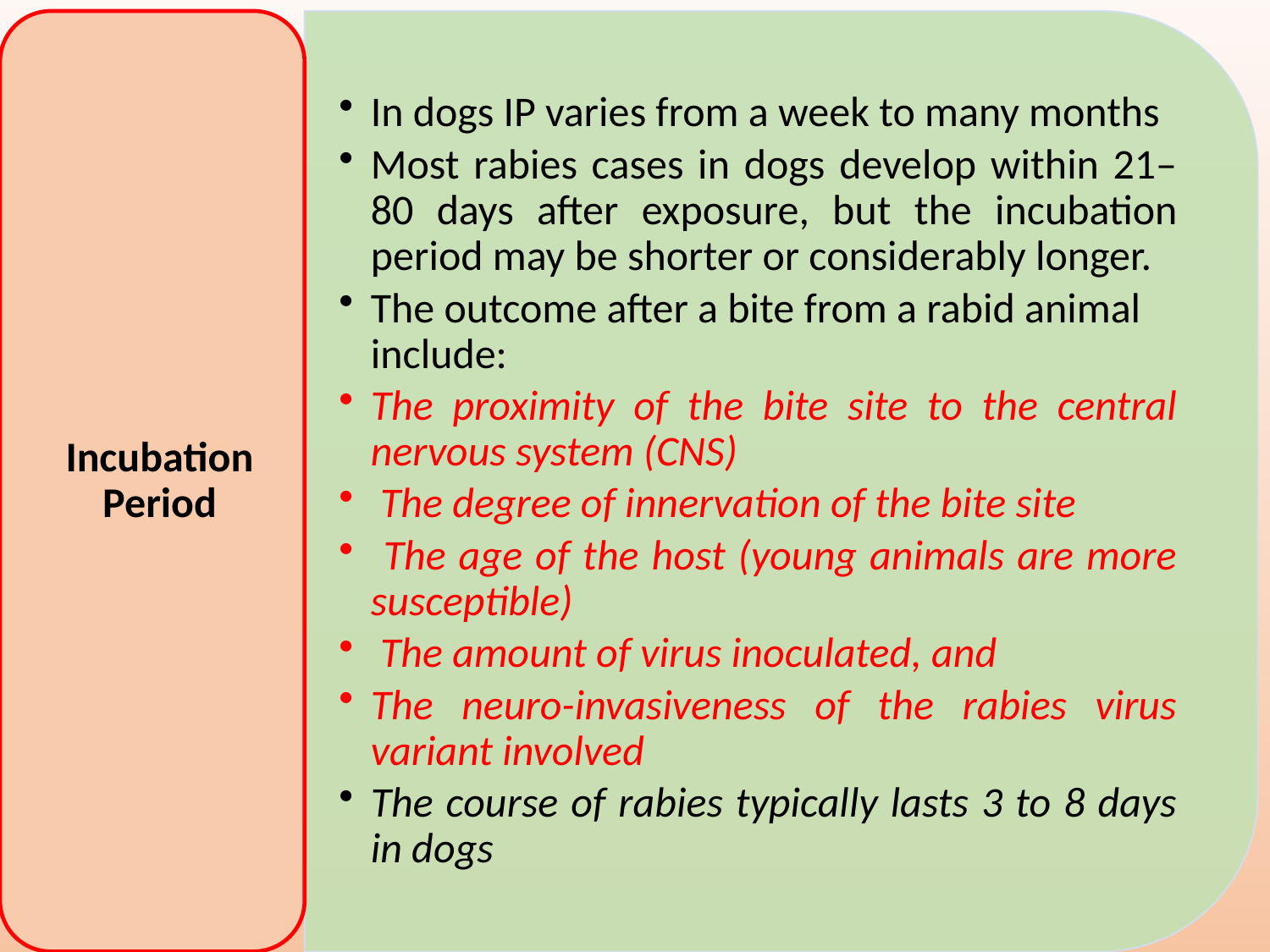

In dogs IP varies from a week to many months
Most rabies cases in dogs develop within 21–80 days after exposure, but the incubation period may be shorter or considerably longer.
The outcome after a bite from a rabid animal include:
The proximity of the bite site to the central nervous system (CNS)
 The degree of innervation of the bite site
 The age of the host (young animals are more susceptible)
 The amount of virus inoculated, and
The neuro-invasiveness of the rabies virus variant involved
The course of rabies typically lasts 3 to 8 days in dogs
Incubation Period